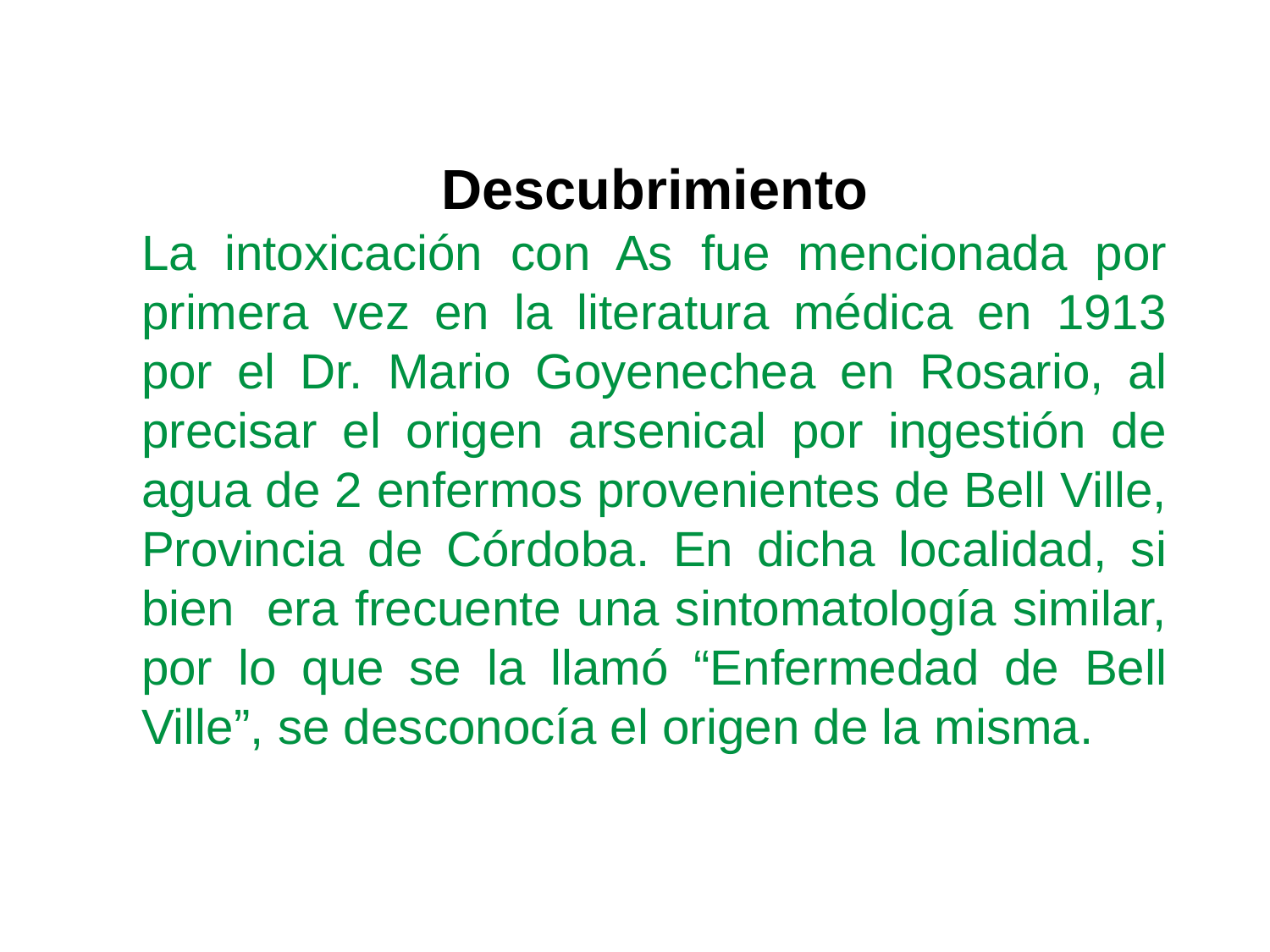

Descubrimiento
La intoxicación con As fue mencionada por primera vez en la literatura médica en 1913 por el Dr. Mario Goyenechea en Rosario, al precisar el origen arsenical por ingestión de agua de 2 enfermos provenientes de Bell Ville, Provincia de Córdoba. En dicha localidad, si bien  era frecuente una sintomatología similar, por lo que se la llamó “Enfermedad de Bell Ville”, se desconocía el origen de la misma.